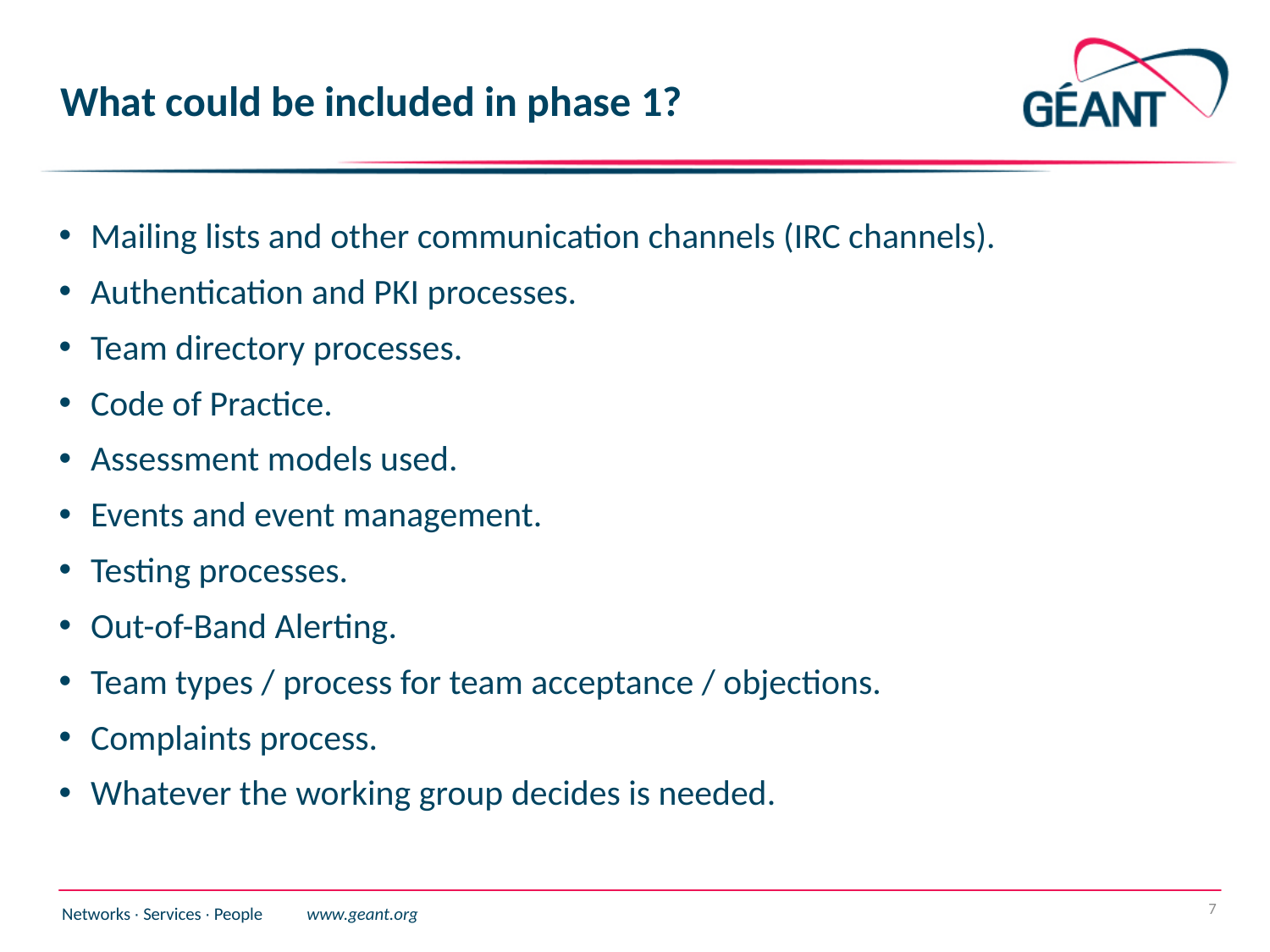

# What could be included in phase 1?
Mailing lists and other communication channels (IRC channels).
Authentication and PKI processes.
Team directory processes.
Code of Practice.
Assessment models used.
Events and event management.
Testing processes.
Out-of-Band Alerting.
Team types / process for team acceptance / objections.
Complaints process.
Whatever the working group decides is needed.
7